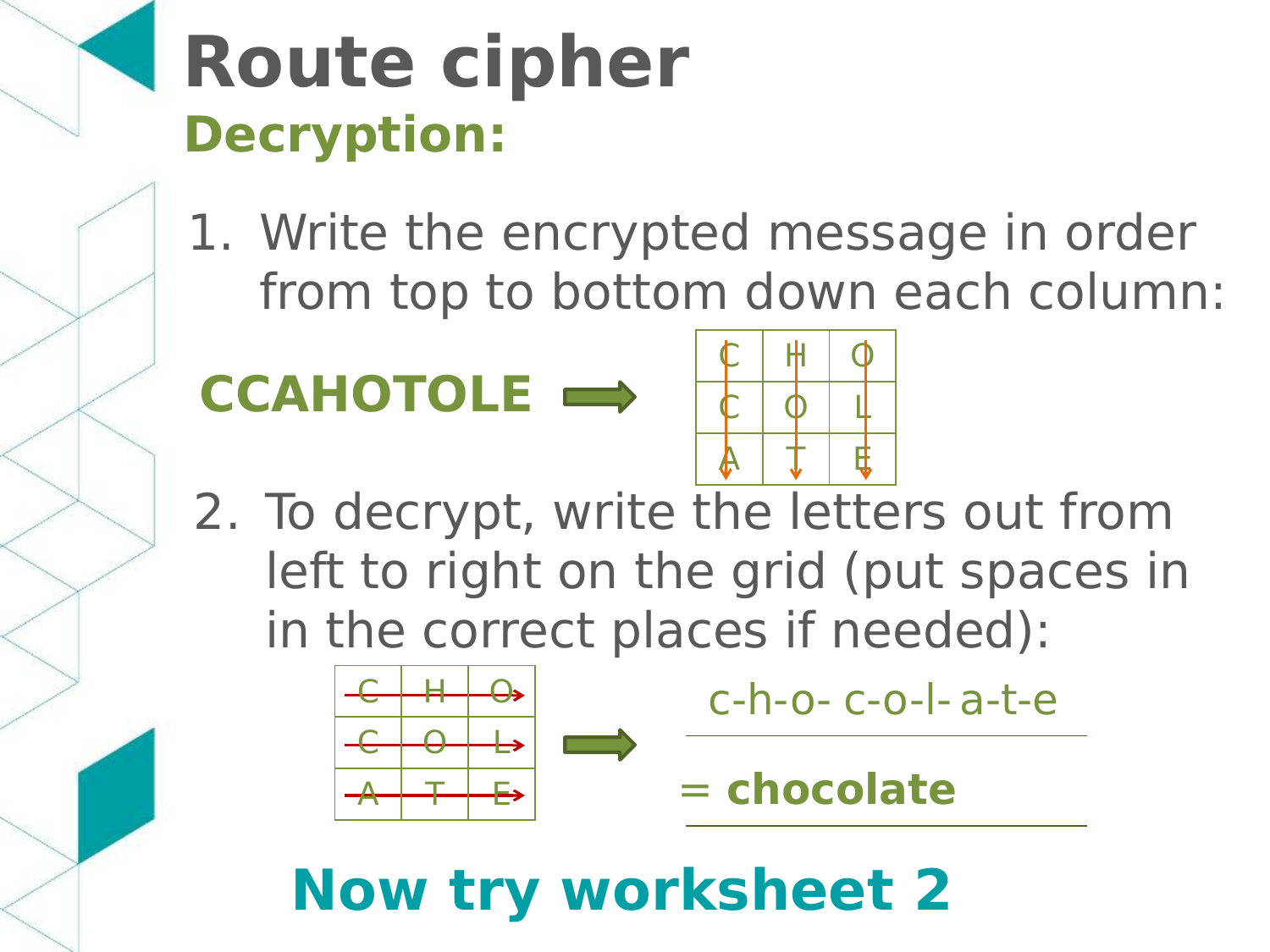

Route cipher
Decryption:
Write the encrypted message in order from top to bottom down each column:
| C | H | O |
| --- | --- | --- |
| C | O | L |
| A | T | E |
CCAHOTOLE

To decrypt, write the letters out from left to right on the grid (put spaces in in the correct places if needed):
| C | H | O |
| --- | --- | --- |
| C | O | L |
| A | T | E |
a-t-e
c-h-o-
c-o-l-

= chocolate

Now try worksheet 2